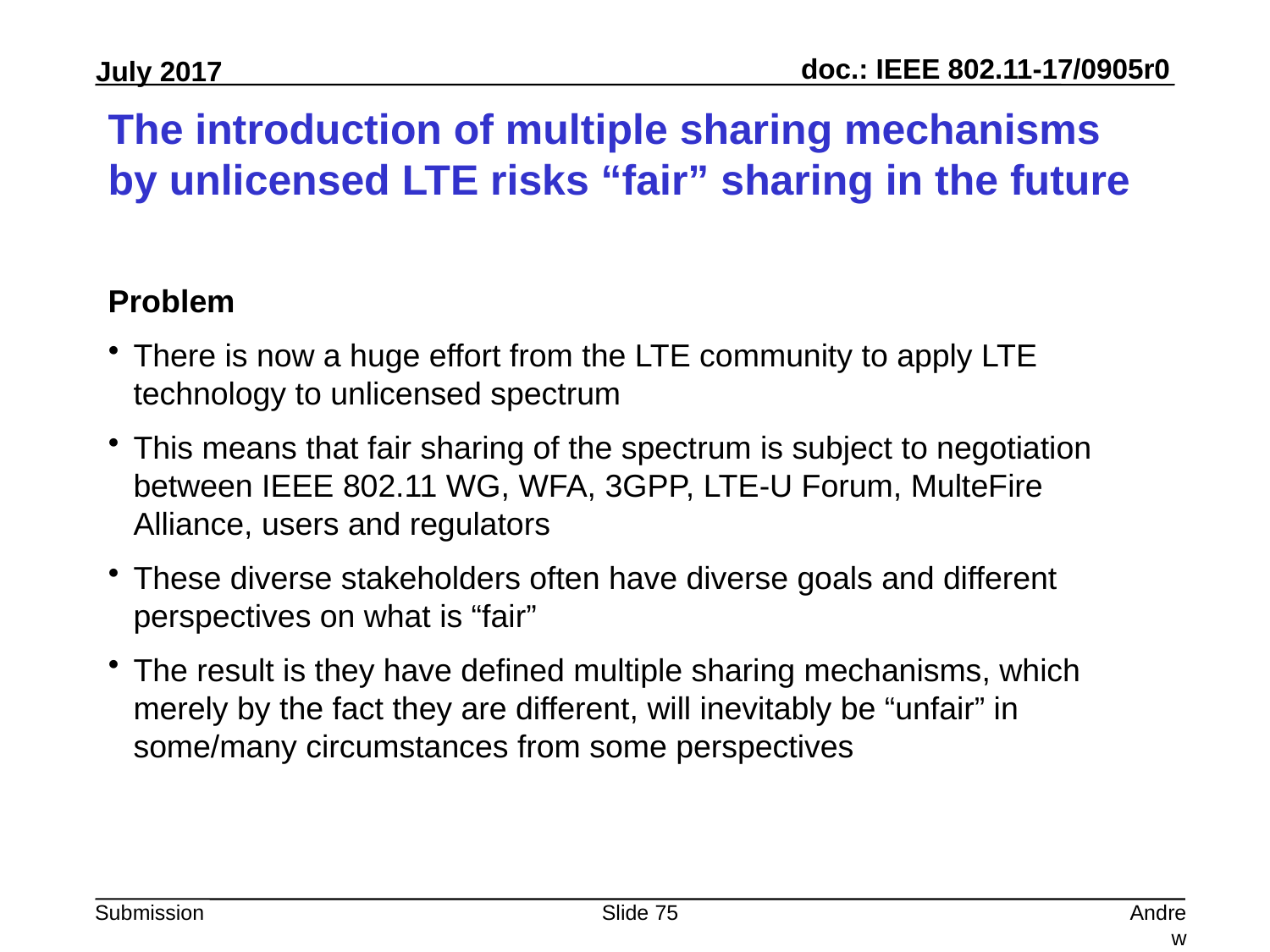

# The introduction of multiple sharing mechanisms by unlicensed LTE risks “fair” sharing in the future
Problem
There is now a huge effort from the LTE community to apply LTE technology to unlicensed spectrum
This means that fair sharing of the spectrum is subject to negotiation between IEEE 802.11 WG, WFA, 3GPP, LTE-U Forum, MulteFire Alliance, users and regulators
These diverse stakeholders often have diverse goals and different perspectives on what is “fair”
The result is they have defined multiple sharing mechanisms, which merely by the fact they are different, will inevitably be “unfair” in some/many circumstances from some perspectives

Slide 75
Andrew Myles, Cisco